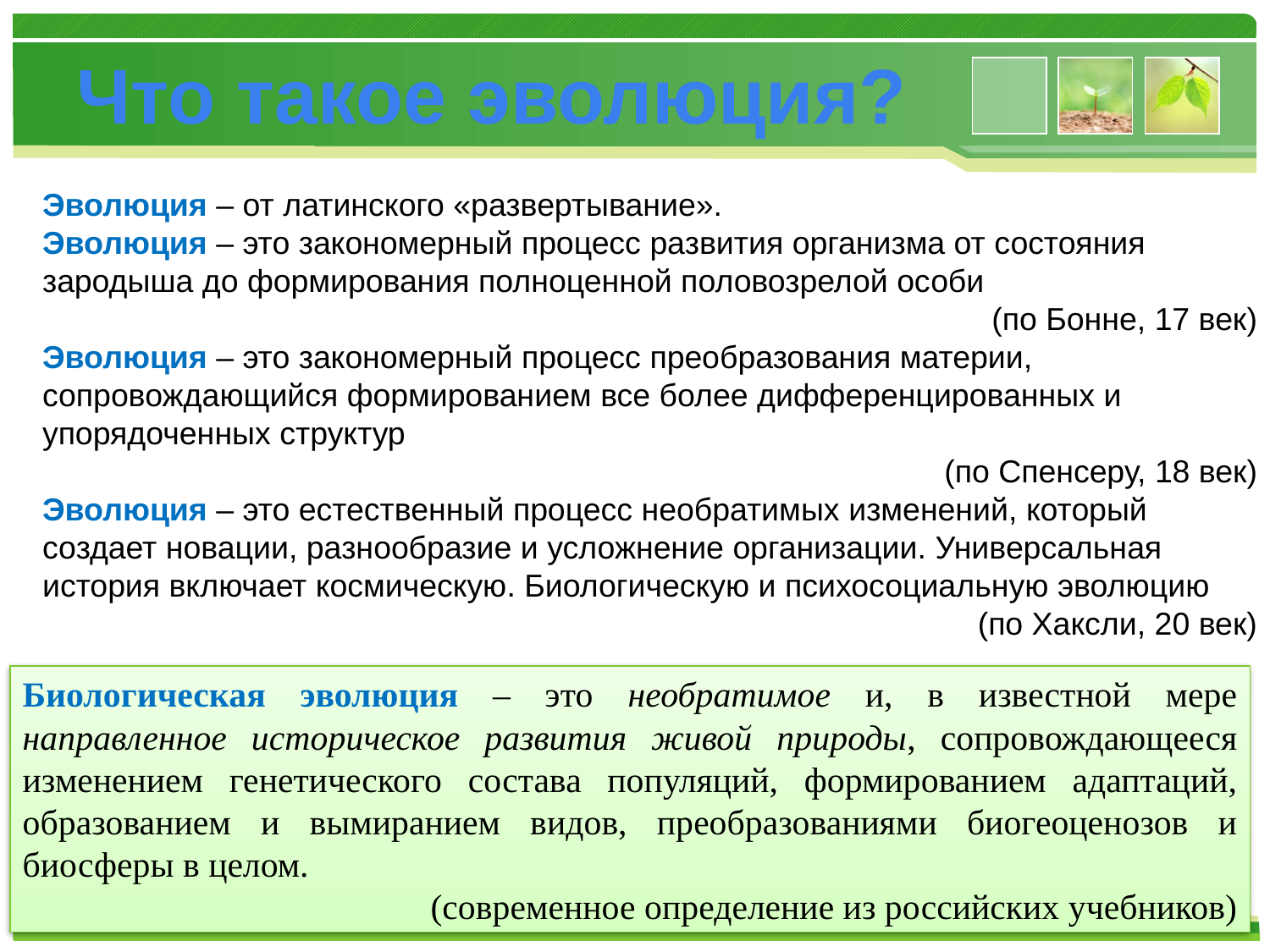

# Что такое эволюция?
Эволюция – от латинского «развертывание».
Эволюция – это закономерный процесс развития организма от состояния зародыша до формирования полноценной половозрелой особи
(по Бонне, 17 век)
Эволюция – это закономерный процесс преобразования материи, сопровождающийся формированием все более дифференцированных и упорядоченных структур
(по Спенсеру, 18 век)
Эволюция – это естественный процесс необратимых изменений, который создает новации, разнообразие и усложнение организации. Универсальная история включает космическую. Биологическую и психосоциальную эволюцию
(по Хаксли, 20 век)
Биологическая эволюция – это необратимое и, в известной мере направленное историческое развития живой природы, сопровождающееся изменением генетического состава популяций, формированием адаптаций, образованием и вымиранием видов, преобразованиями биогеоценозов и биосферы в целом.
(современное определение из российских учебников)